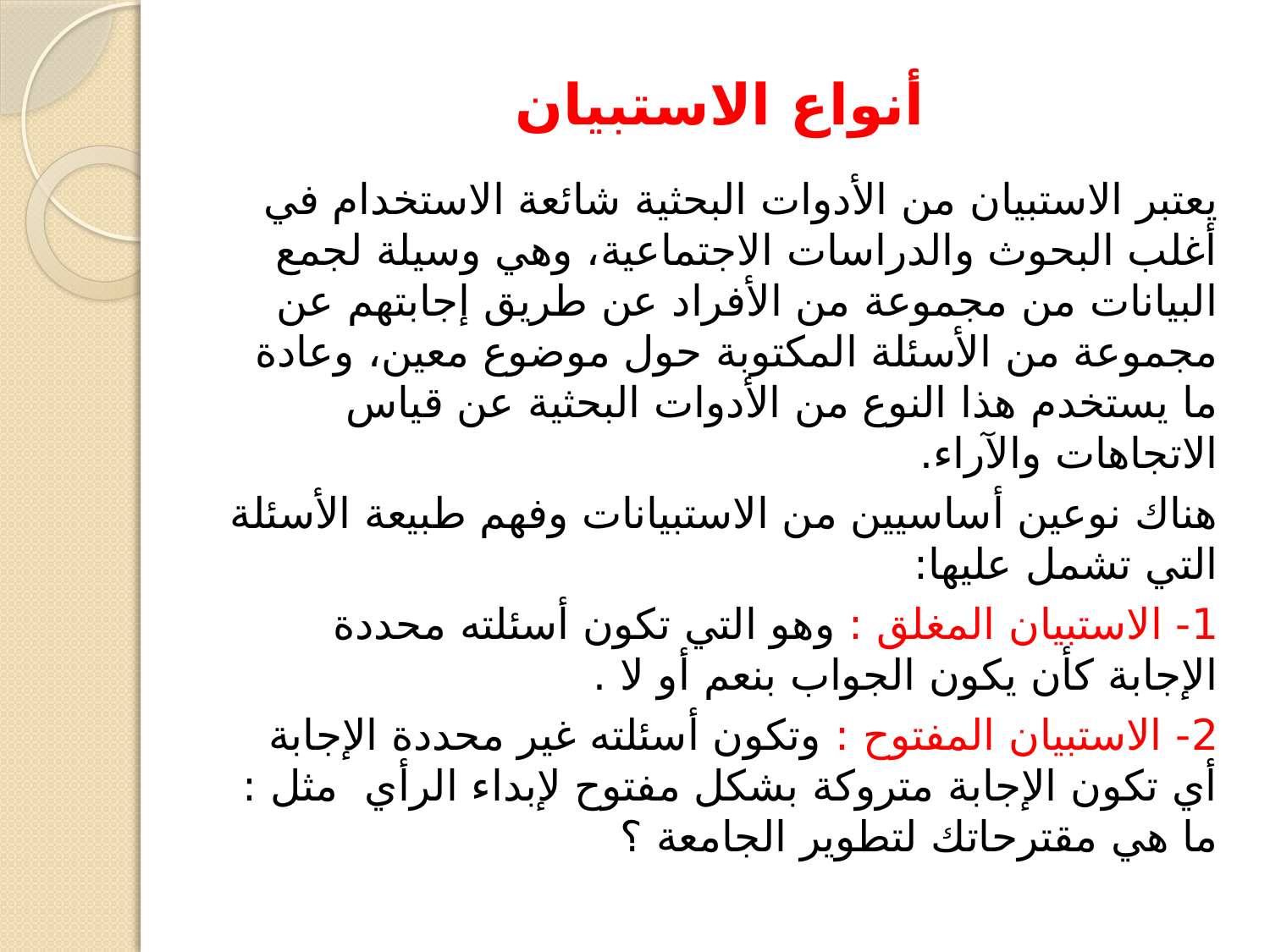

# أنواع الاستبيان
يعتبر الاستبيان من الأدوات البحثية شائعة الاستخدام في أغلب البحوث والدراسات الاجتماعية، وهي وسيلة لجمع البيانات من مجموعة من الأفراد عن طريق إجابتهم عن مجموعة من الأسئلة المكتوبة حول موضوع معين، وعادة ما يستخدم هذا النوع من الأدوات البحثية عن قياس الاتجاهات والآراء.
هناك نوعين أساسيين من الاستبيانات وفهم طبيعة الأسئلة التي تشمل عليها:
1- الاستبيان المغلق : وهو التي تكون أسئلته محددة الإجابة كأن يكون الجواب بنعم أو لا .
2- الاستبيان المفتوح : وتكون أسئلته غير محددة الإجابة أي تكون الإجابة متروكة بشكل مفتوح لإبداء الرأي  مثل : ما هي مقترحاتك لتطوير الجامعة ؟